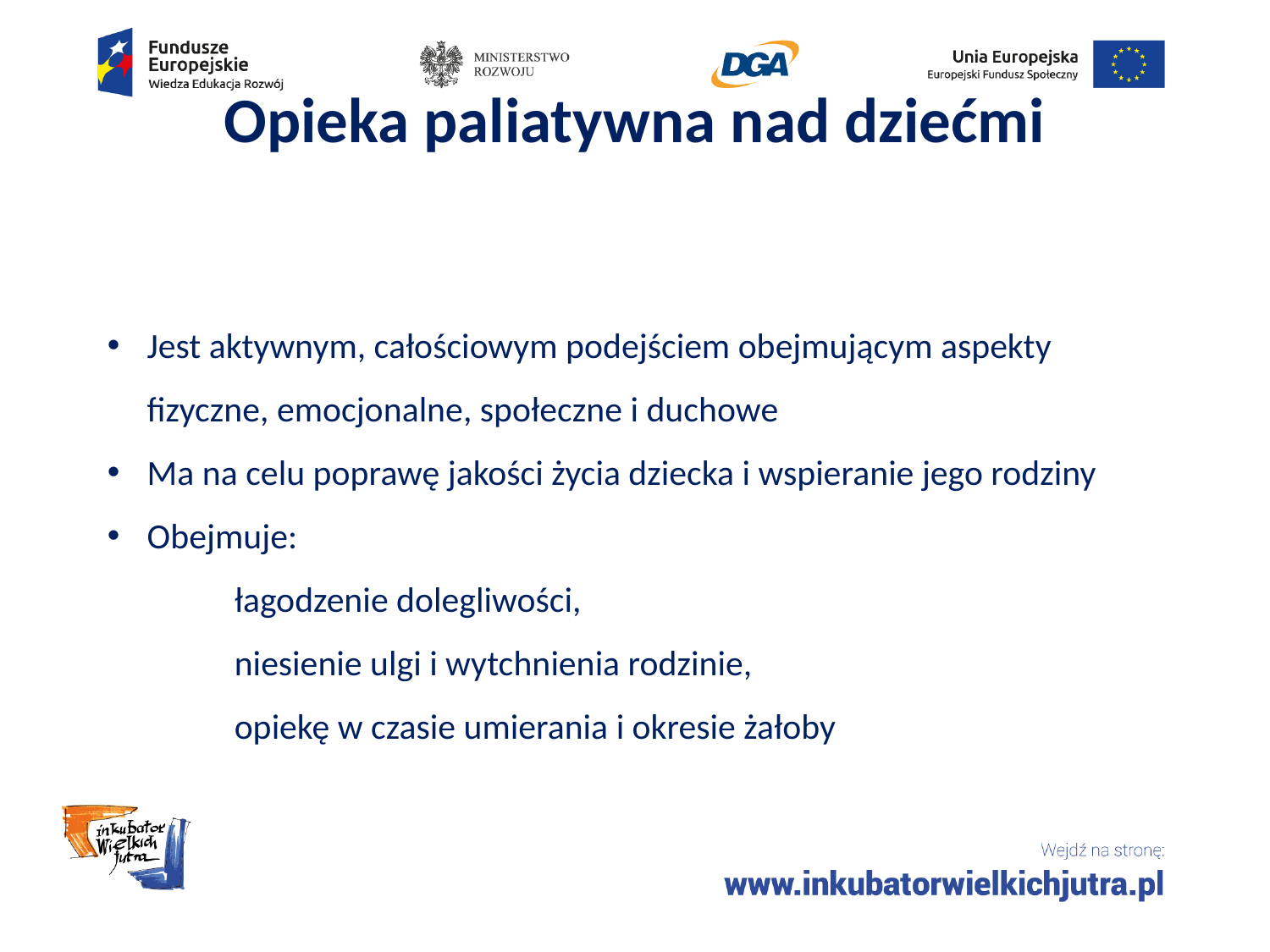

# Opieka paliatywna nad dziećmi
Jest aktywnym, całościowym podejściem obejmującym aspekty fizyczne, emocjonalne, społeczne i duchowe
Ma na celu poprawę jakości życia dziecka i wspieranie jego rodziny
Obejmuje:
	łagodzenie dolegliwości,
	niesienie ulgi i wytchnienia rodzinie,
	opiekę w czasie umierania i okresie żałoby